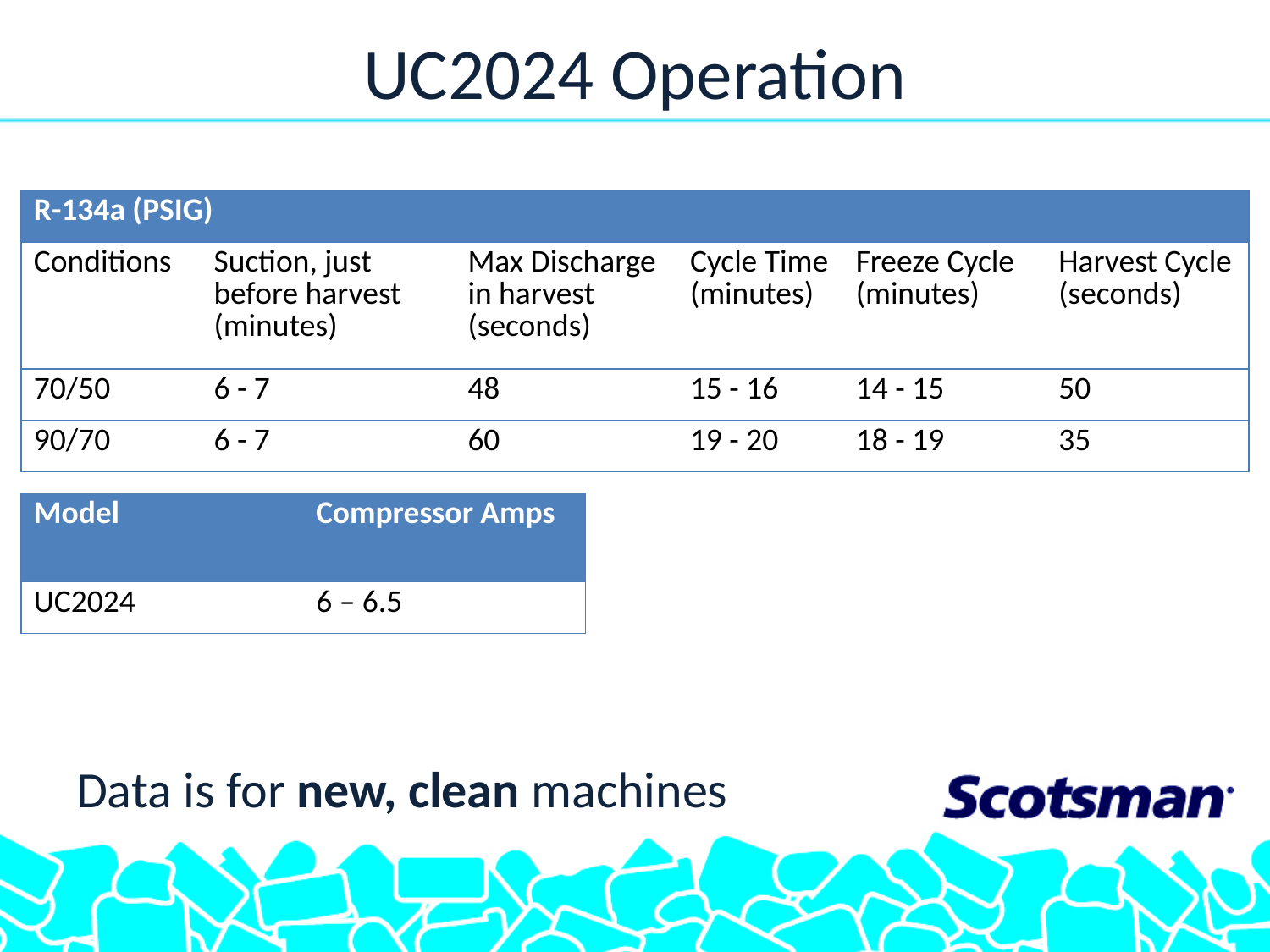

# UC2024 Operation
| R-134a (PSIG) |  |  |  |  |  |
| --- | --- | --- | --- | --- | --- |
| Conditions | Suction, just before harvest (minutes) | Max Discharge in harvest (seconds) | Cycle Time (minutes) | Freeze Cycle (minutes) | Harvest Cycle (seconds) |
| 70/50 | 6 - 7 | 48 | 15 - 16 | 14 - 15 | 50 |
| 90/70 | 6 - 7 | 60 | 19 - 20 | 18 - 19 | 35 |
| Model | Compressor Amps |
| --- | --- |
| UC2024 | 6 – 6.5 |
Data is for new, clean machines